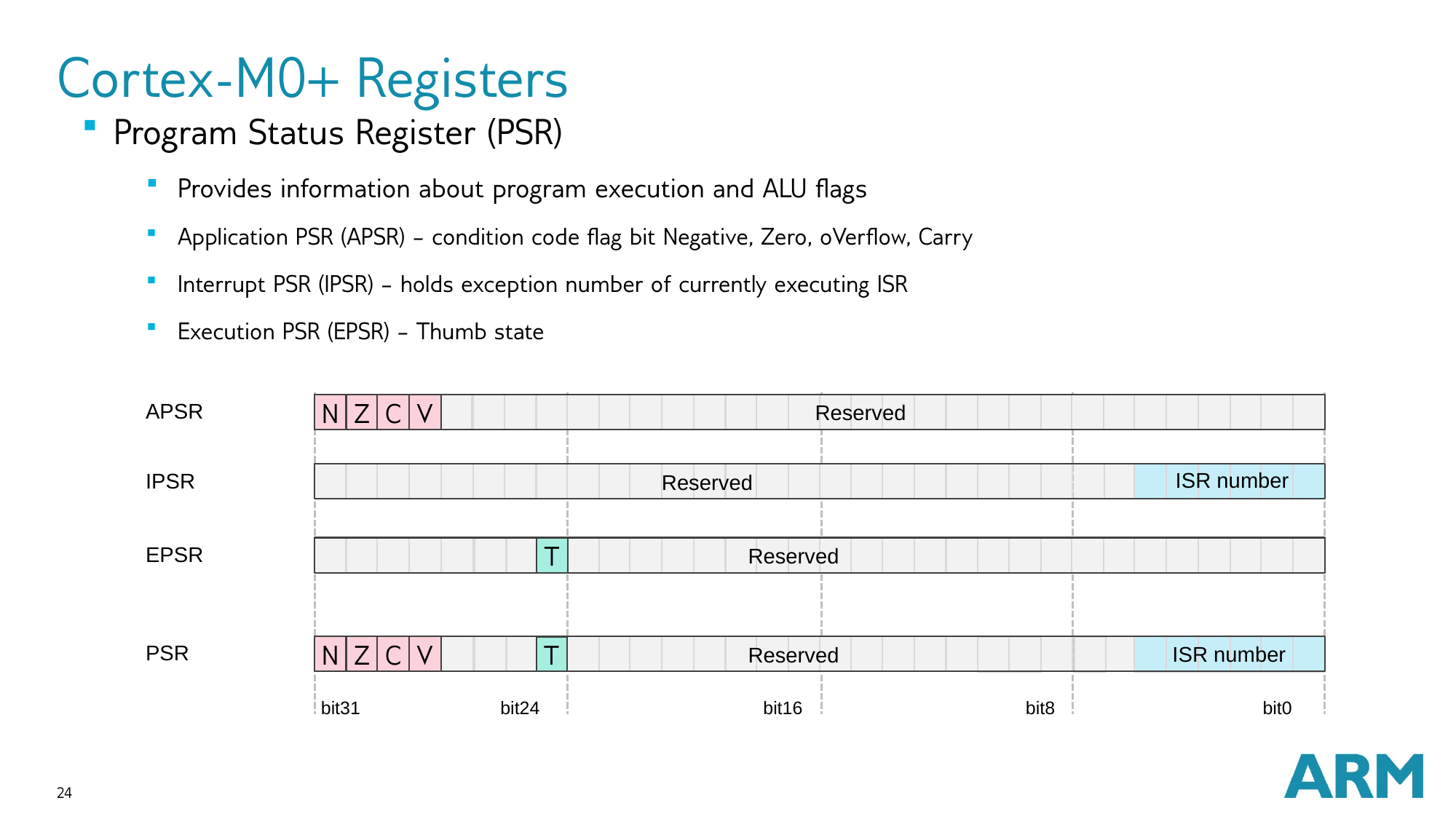

# Cortex-M0+ Registers
Program Status Register (PSR)
Provides information about program execution and ALU flags
Application PSR (APSR) – condition code flag bit Negative, Zero, oVerflow, Carry
Interrupt PSR (IPSR) – holds exception number of currently executing ISR
Execution PSR (EPSR) – Thumb state
APSR
Reserved

N

Z
C
V

ISR number
IPSR

Reserved

EPSR

T

Reserved
PSR
ISR number

N
Z
C
V

Reserved

T

bit31
bit24
bit16
bit8
bit0